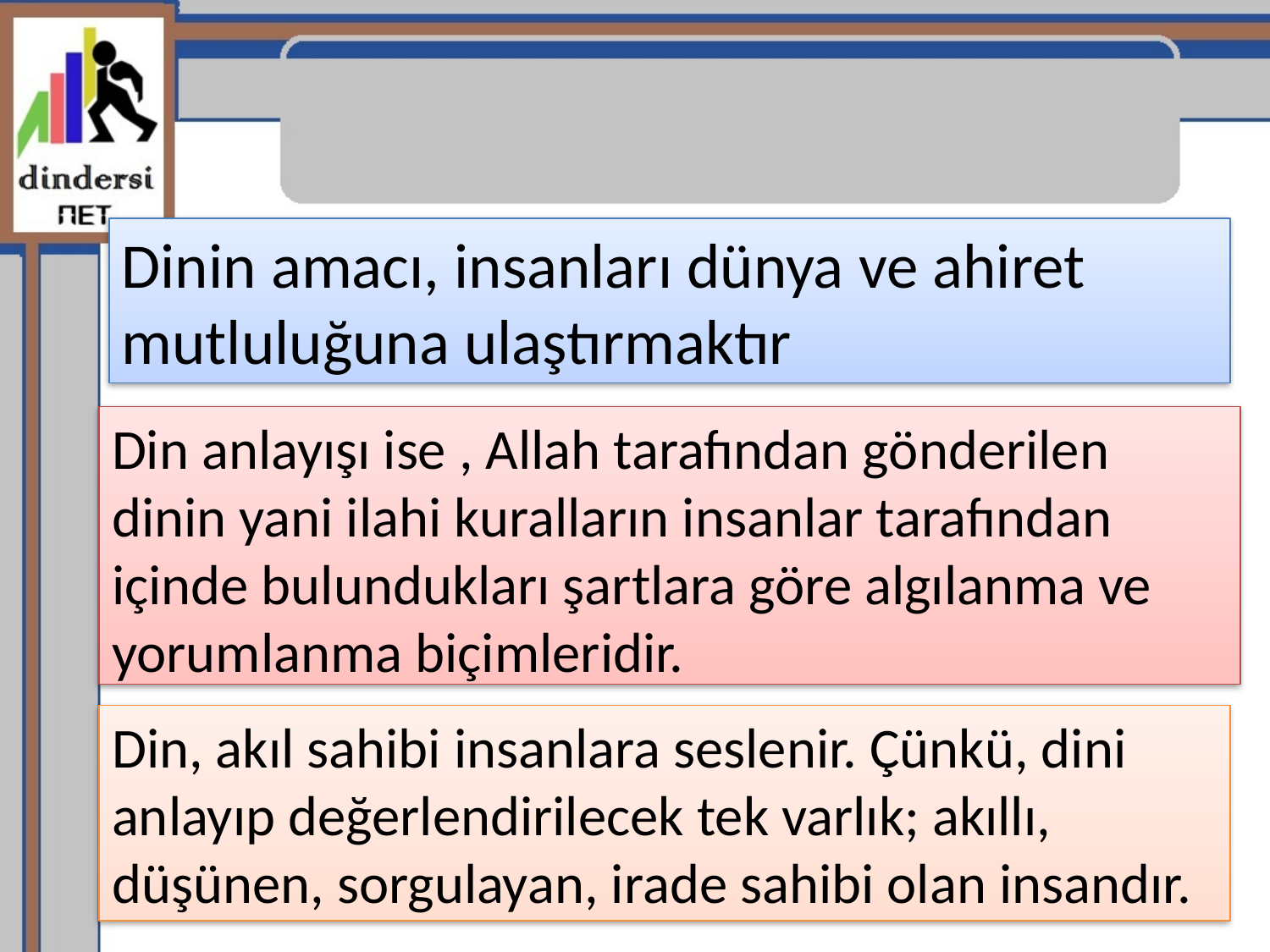

Dinin amacı, insanları dünya ve ahiret mutluluğuna ulaştırmaktır
Din anlayışı ise , Allah tarafından gönderilen dinin yani ilahi kuralların insanlar tarafından içinde bulundukları şartlara göre algılanma ve yorumlanma biçimleridir.

Din, akıl sahibi insanlara seslenir. Çünkü, dini anlayıp değerlendirilecek tek varlık; akıllı, düşünen, sorgulayan, irade sahibi olan insandır.